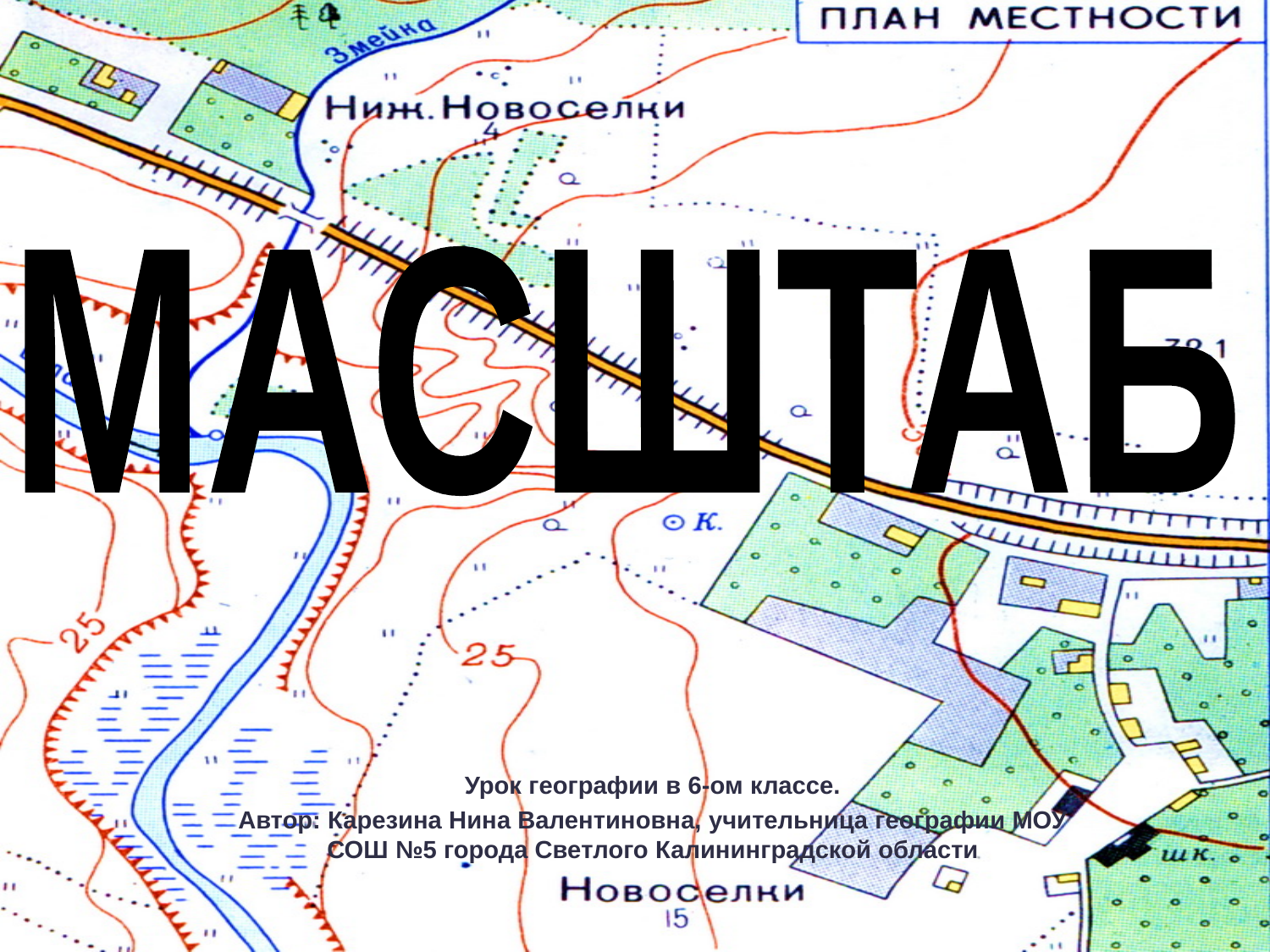

МАСШТАБ
Урок географии в 6-ом классе.
Автор: Карезина Нина Валентиновна, учительница географии МОУ СОШ №5 города Светлого Калининградской области